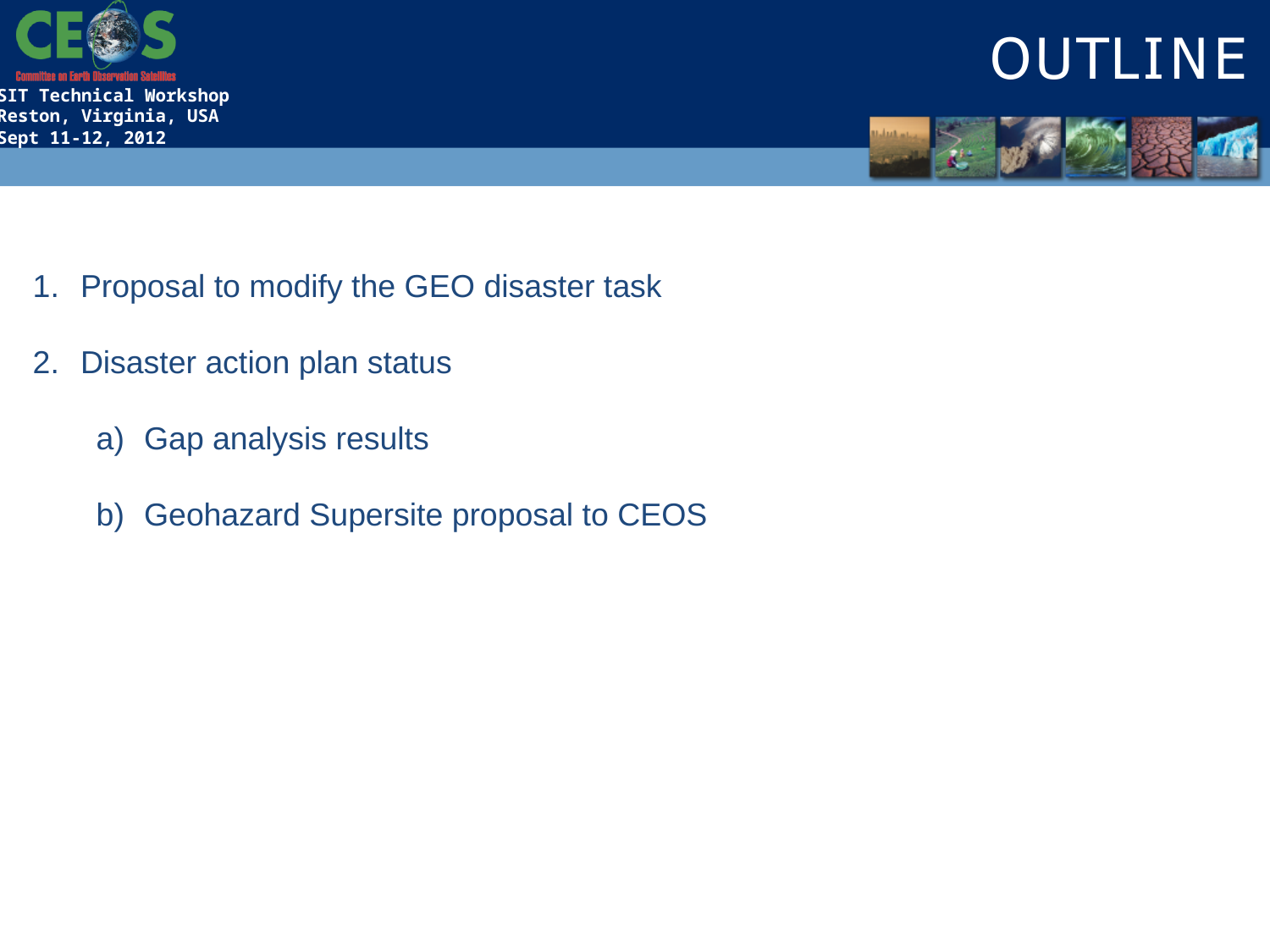

OUTLINE

Proposal to modify the GEO disaster task

Disaster action plan status

Gap analysis results

Geohazard Supersite proposal to CEOS